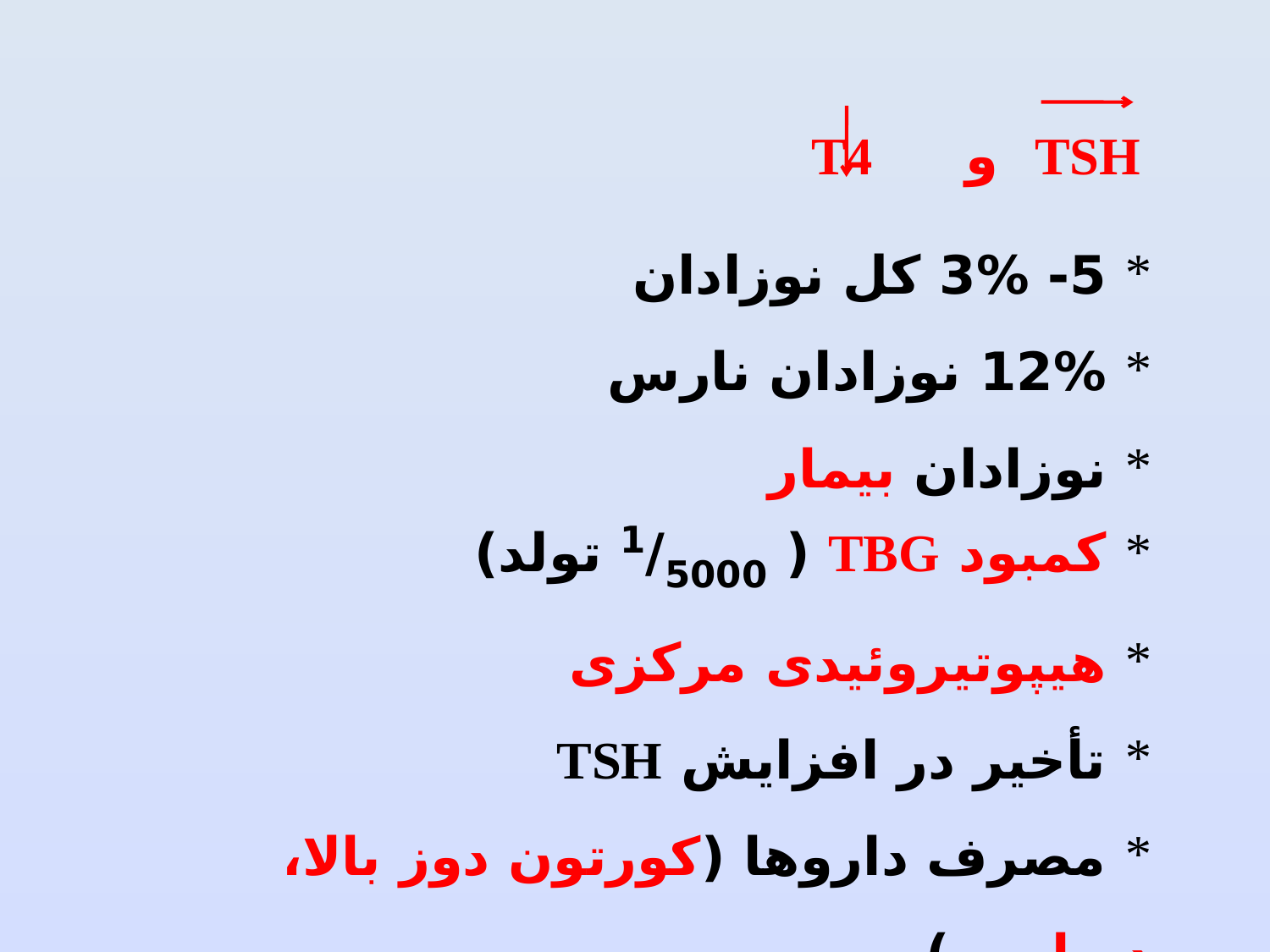

TSH	  و     T4
 5- 3% کل نوزادان
 12% نوزادان نارس
 نوزادان بیمار
 کمبود TBG ( 1/5000 تولد)
 هیپوتیروئیدی مرکزی
 تأخیر در افزایش TSH
 مصرف داروها (کورتون دوز بالا، دوپامین)